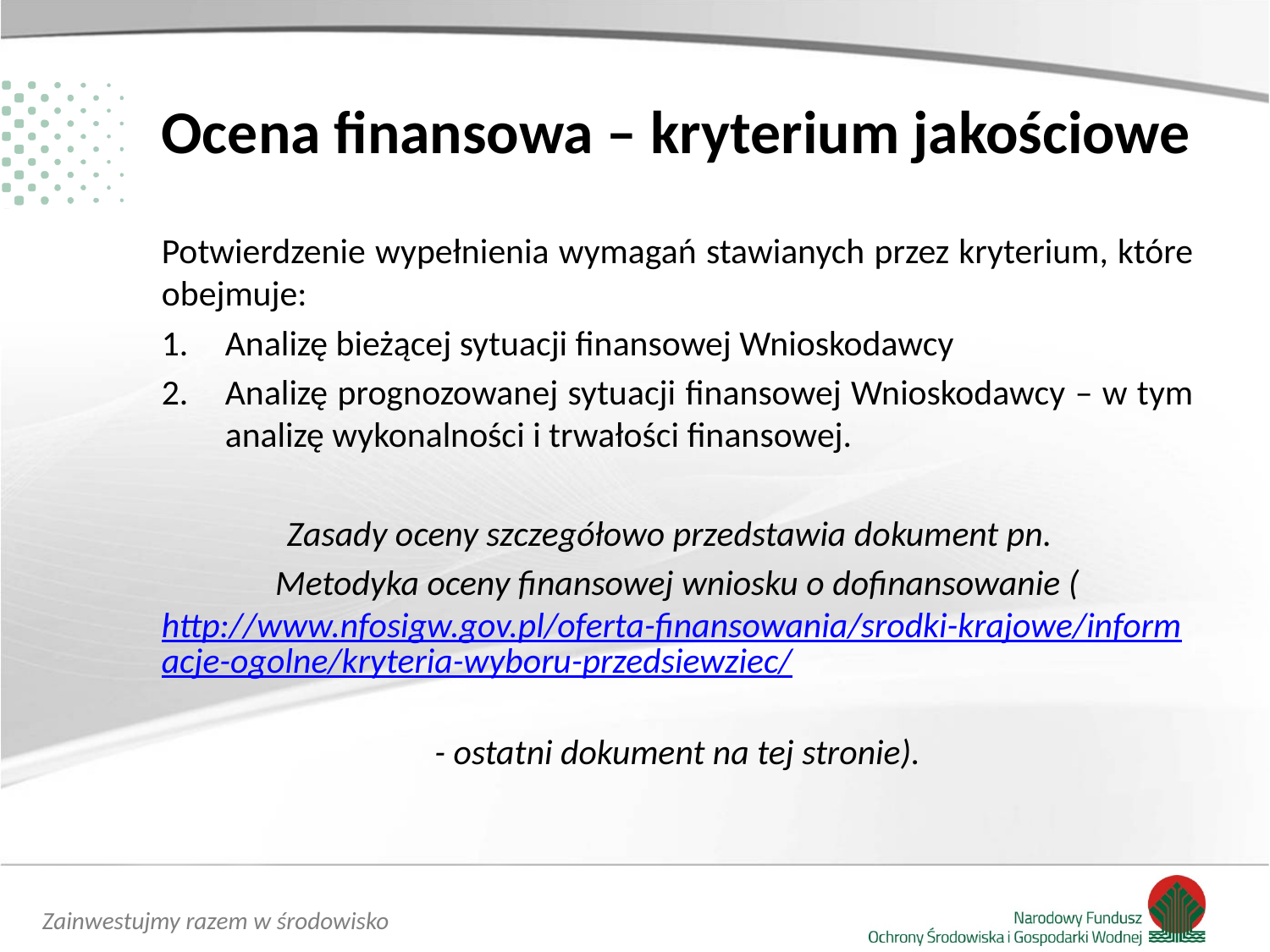

# Ocena finansowa – kryterium jakościowe
Potwierdzenie wypełnienia wymagań stawianych przez kryterium, które obejmuje:
Analizę bieżącej sytuacji finansowej Wnioskodawcy
Analizę prognozowanej sytuacji finansowej Wnioskodawcy – w tym analizę wykonalności i trwałości finansowej.

Zasady oceny szczegółowo przedstawia dokument pn.
Metodyka oceny finansowej wniosku o dofinansowanie (http://www.nfosigw.gov.pl/oferta-finansowania/srodki-krajowe/informacje-ogolne/kryteria-wyboru-przedsiewziec/
- ostatni dokument na tej stronie).